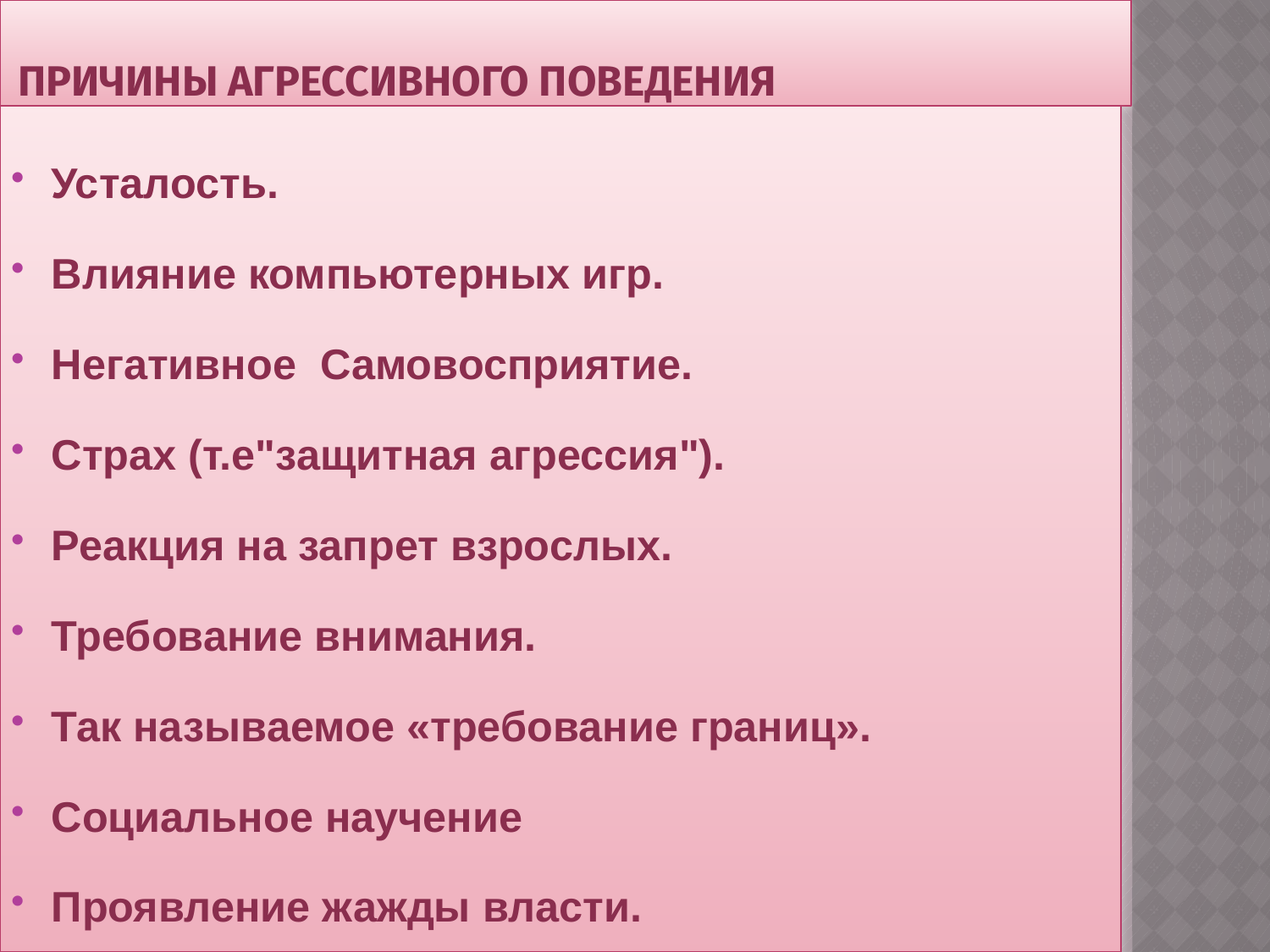

# Причины агрессивного поведения

Усталость.

Влияние компьютерных игр.

Негативное  Самовосприятие.

Страх (т.е"защитная агрессия").

Реакция на запрет взрослых.

Требование внимания.

Так называемое «требование границ».

Социальное научение

Проявление жажды власти.